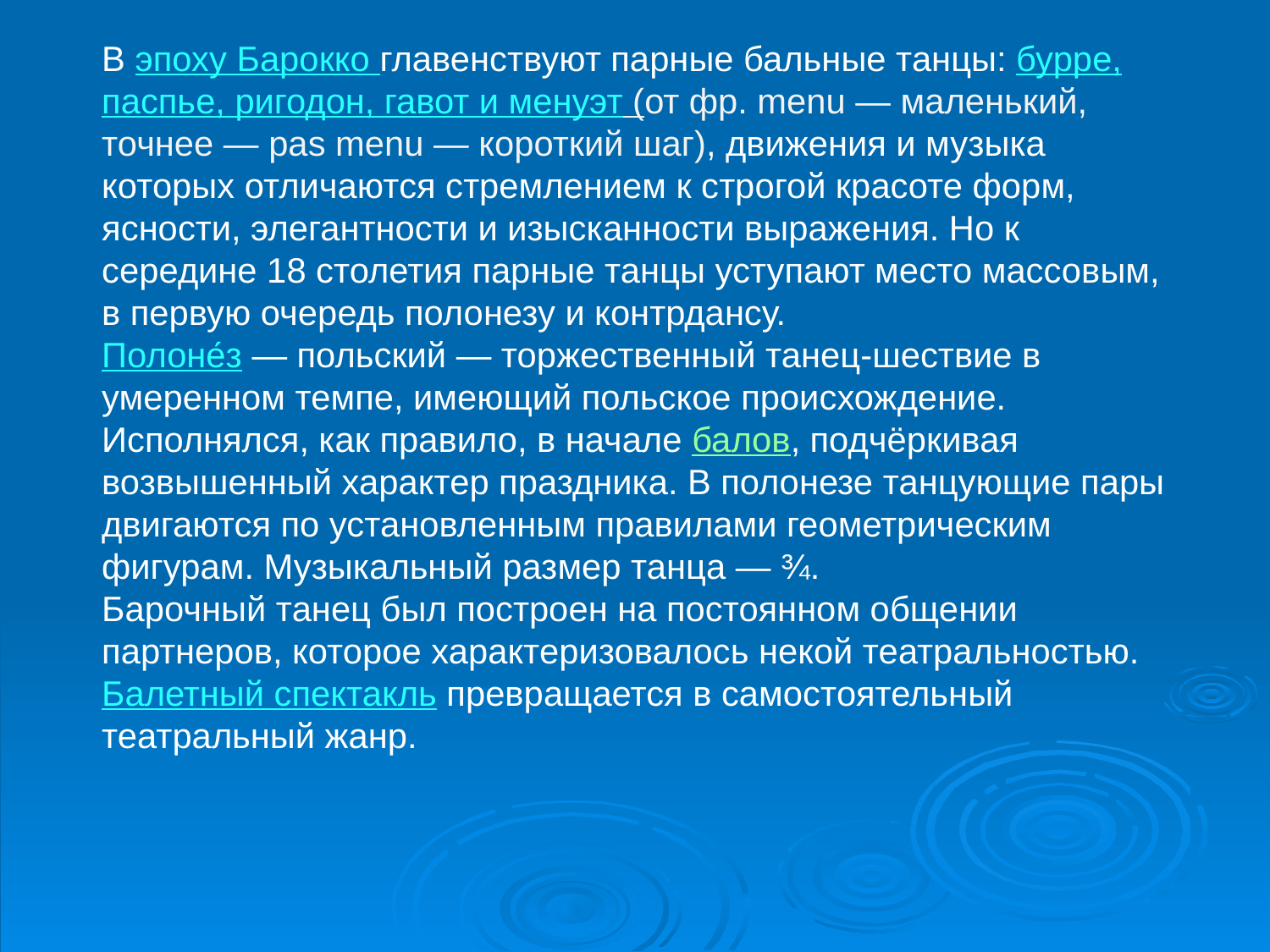

В эпоху Барокко главенствуют парные бальные танцы: бурре, паспье, ригодон, гавот и менуэт (от фр. menu — маленький, точнее — pas menu — короткий шаг), движения и музыка которых отличаются стремлением к строгой красоте форм, ясности, элегантности и изысканности выражения. Но к середине 18 столетия парные танцы уступают место массовым, в первую очередь полонезу и контрдансу.
Полоне́з — польский — торжественный танец-шествие в умеренном темпе, имеющий польское происхождение. Исполнялся, как правило, в начале балов, подчёркивая возвышенный характер праздника. В полонезе танцующие пары двигаются по установленным правилами геометрическим фигурам. Музыкальный размер танца — ¾.
Барочный танец был построен на постоянном общении партнеров, которое характеризовалось некой театральностью. Балетный спектакль превращается в самостоятельный театральный жанр.